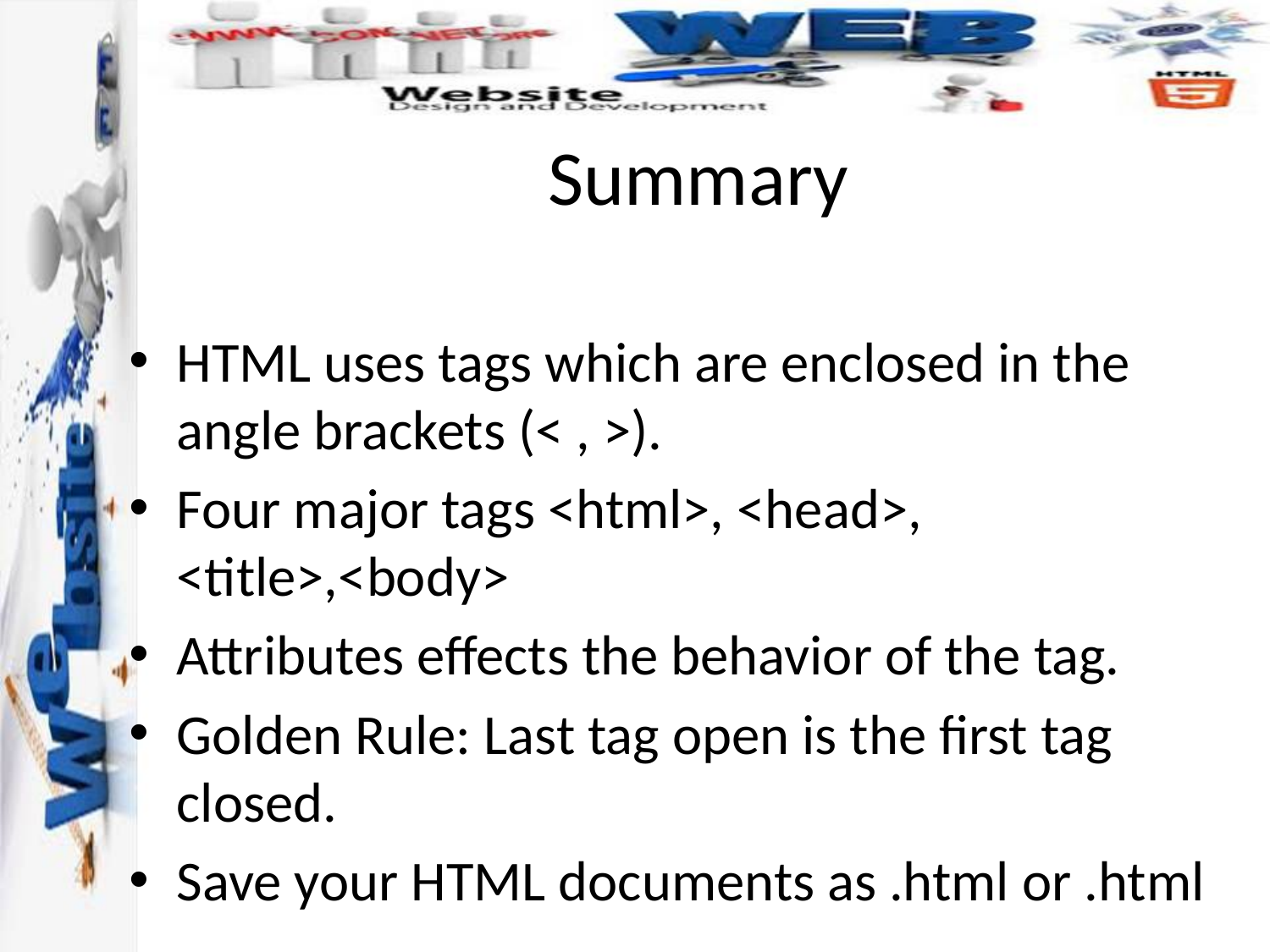

# Summary
HTML uses tags which are enclosed in the angle brackets (< , >).
Four major tags <html>, <head>, <title>,<body>
Attributes effects the behavior of the tag.
Golden Rule: Last tag open is the first tag closed.
Save your HTML documents as .html or .html